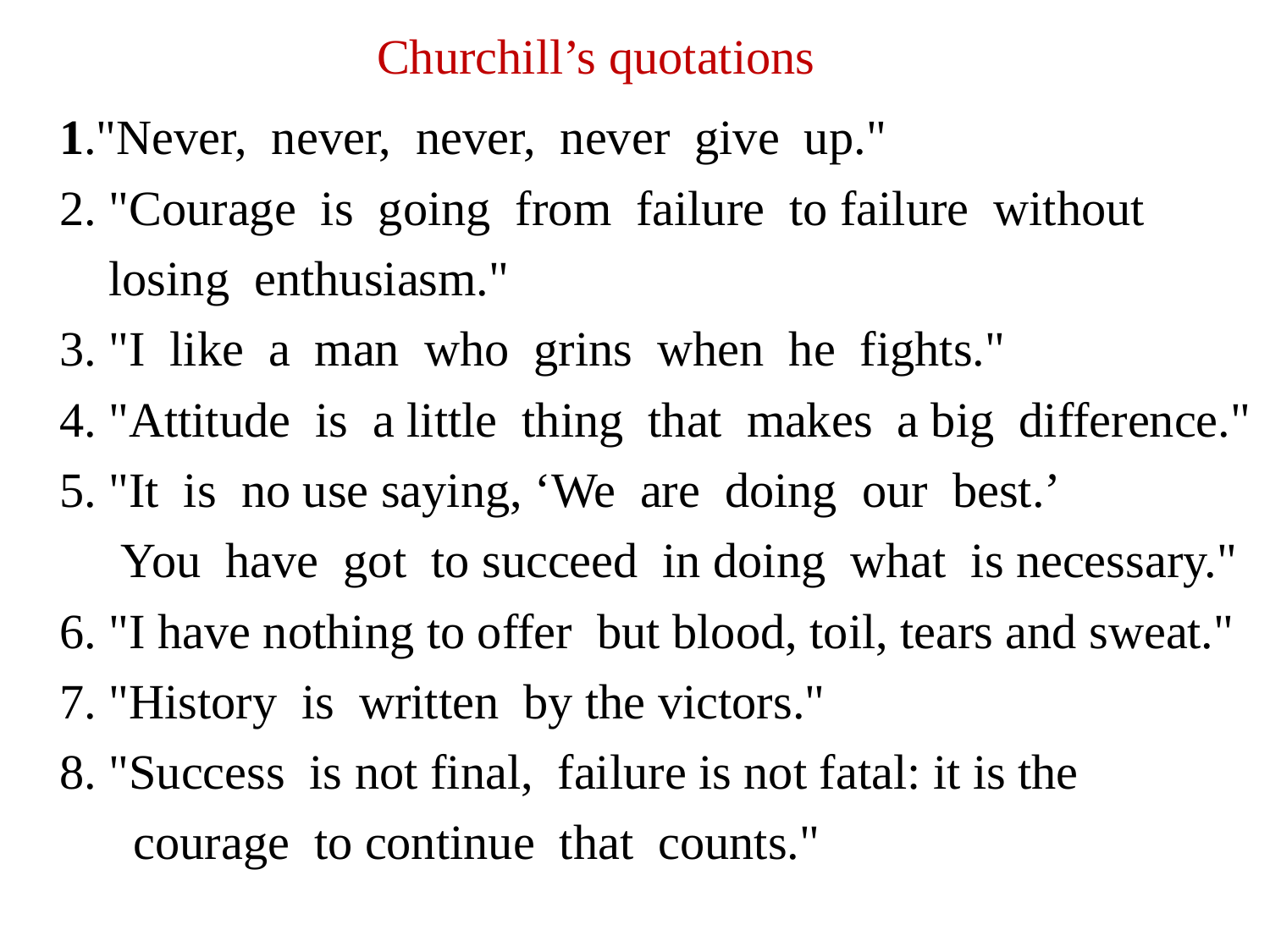

# Churchill’s quotations
1."Never,  never,  never,  never  give  up."
2. "Courage  is  going  from  failure  to failure  without
    losing  enthusiasm."
3. "I  like  a  man  who  grins  when  he  fights."
4. "Attitude  is  a little  thing  that  makes  a big  difference."
5. "It  is  no use saying, ‘We  are  doing  our  best.’
     You  have  got  to succeed  in doing  what  is necessary."
6. "I have nothing to offer  but blood, toil, tears and sweat."
7. "History  is  written  by the victors."
8. "Success  is not final,  failure is not fatal: it is the
      courage  to continue  that  counts."